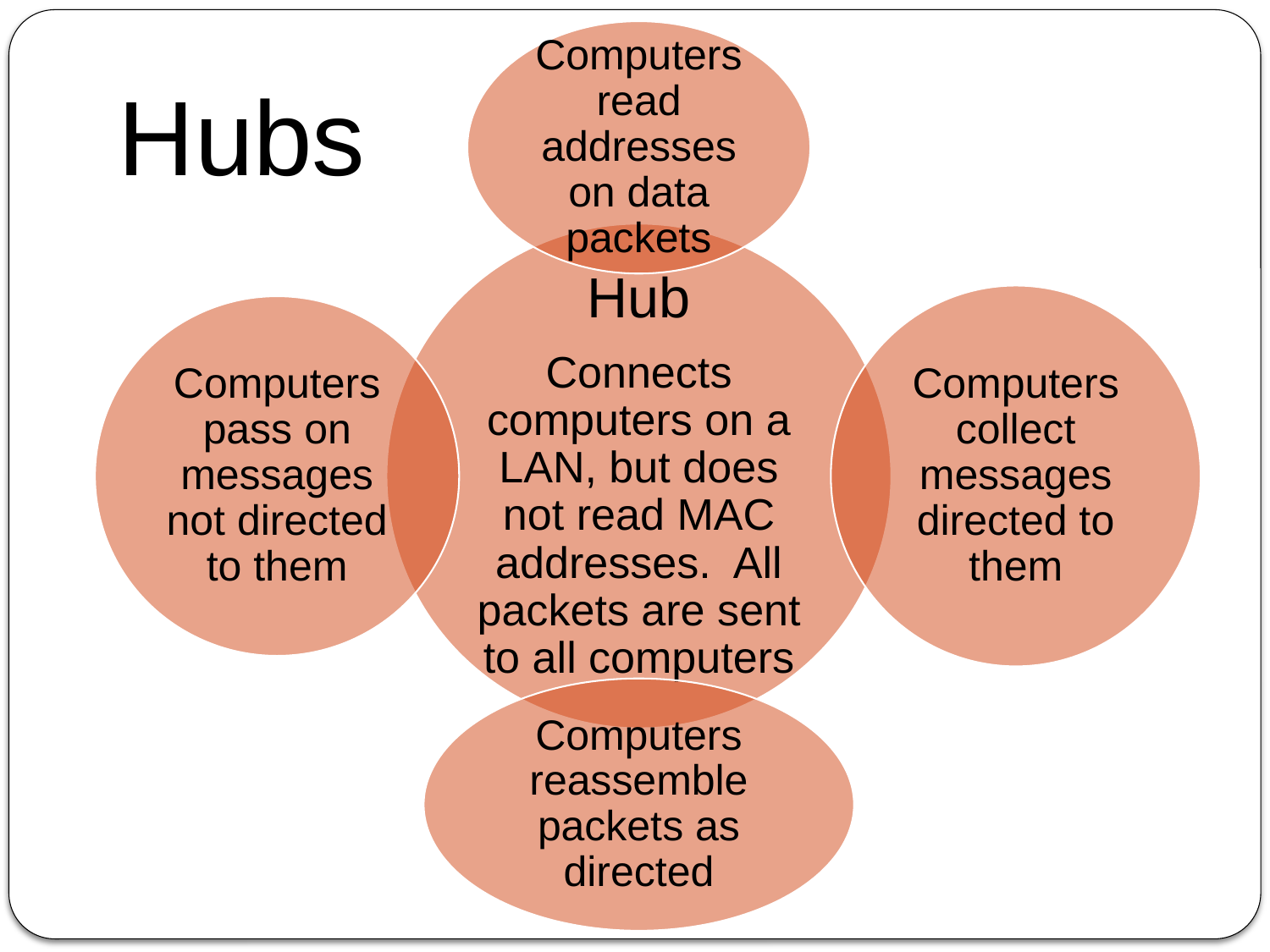

Hub
Connects computers on a LAN, but does not read MAC addresses.  All packets are sent to all computers
Computers read addresses on data packets
Computers collect messages directed to them
Computers reassemble packets as directed
Computers pass on messages not directed to them
Hubs